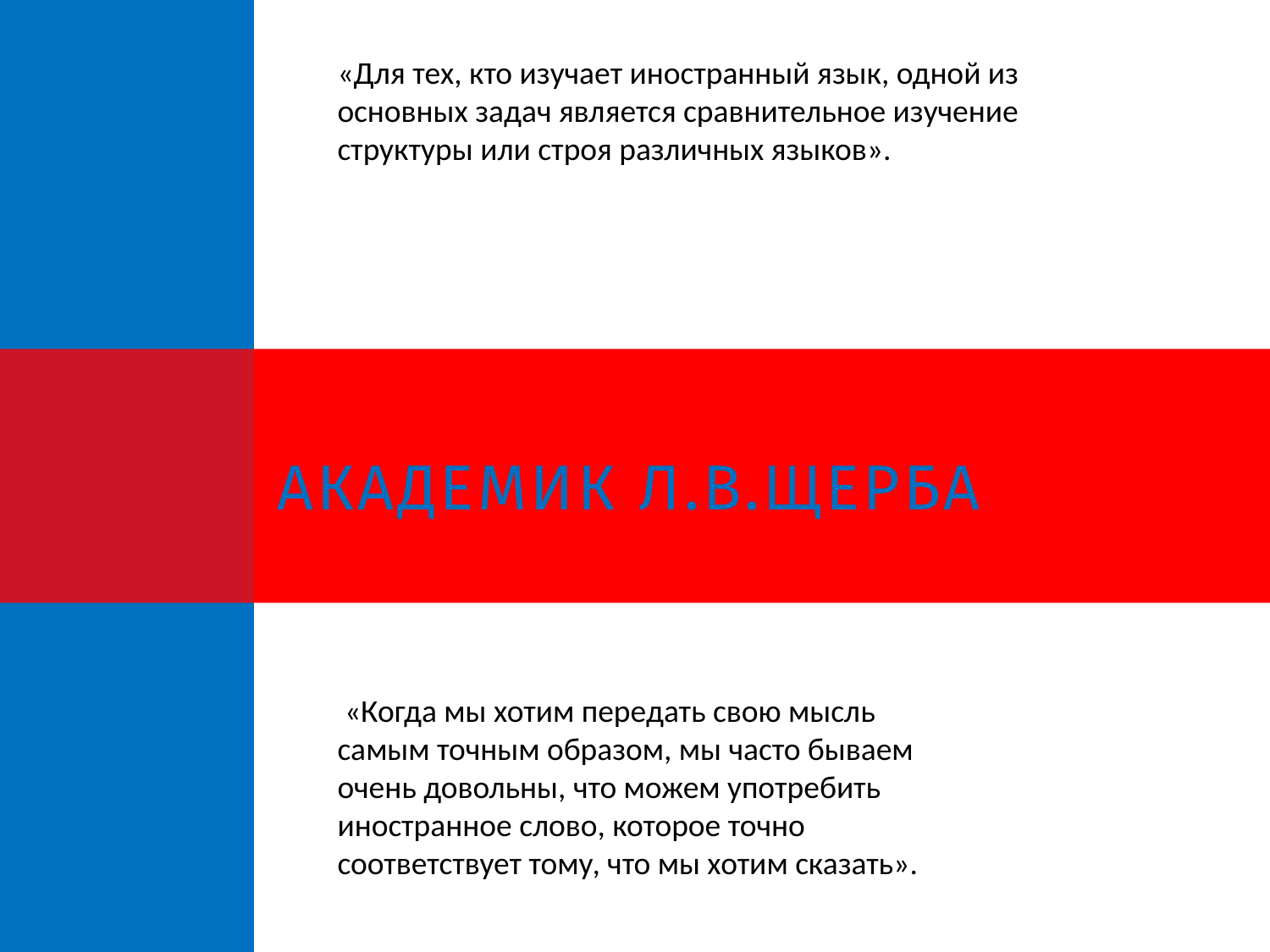

«Для тех, кто изучает иностранный язык, одной из основных задач является сравнительное изучение структуры или строя различных языков».
# Академик Л.В.Щерба

 «Когда мы хотим передать свою мысль самым точным образом, мы часто бываем очень довольны, что можем употребить иностранное слово, которое точно соответствует тому, что мы хотим сказать».